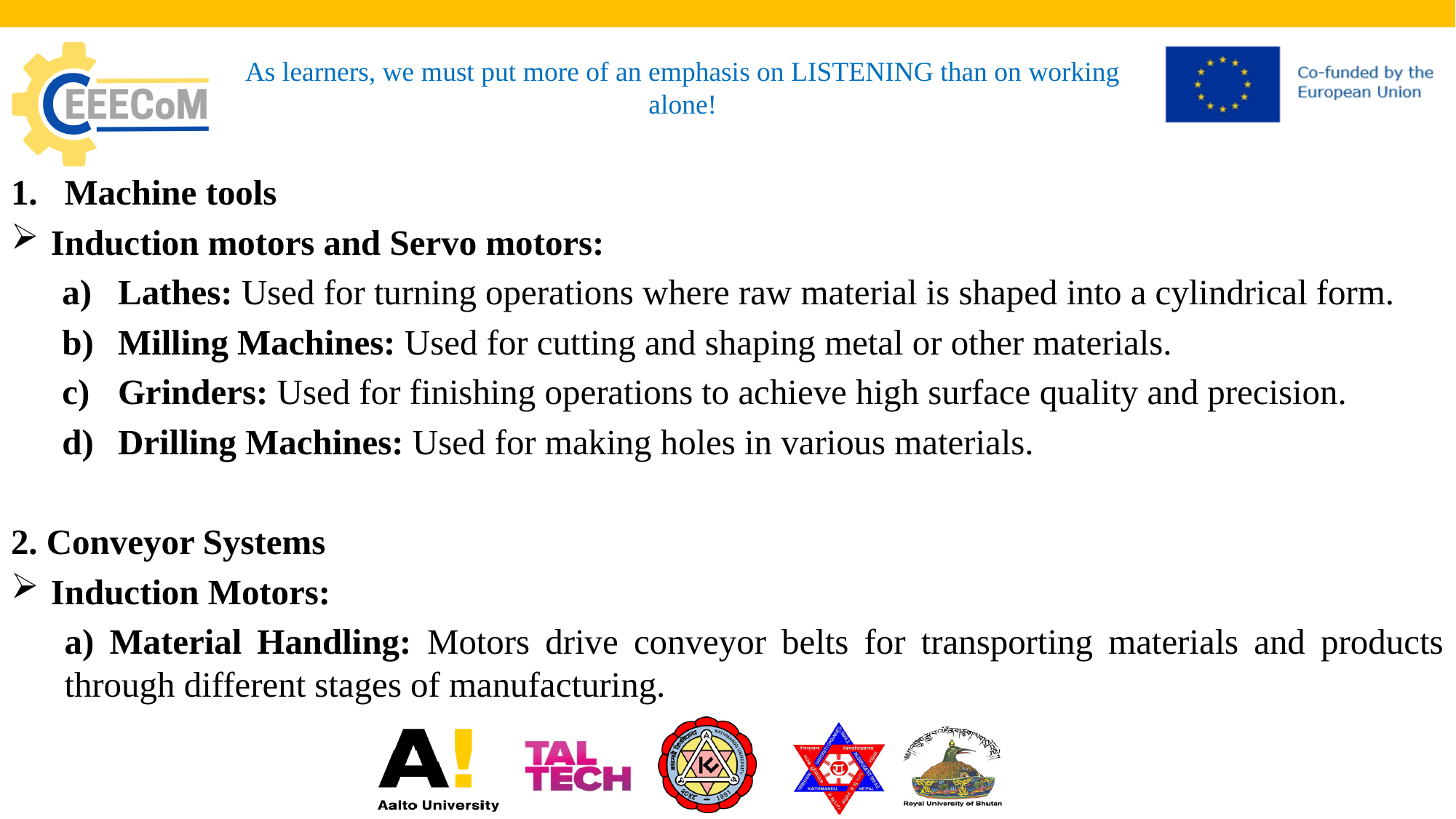

# As learners, we must put more of an emphasis on LISTENING than on working alone!
Machine tools
Induction motors and Servo motors:
Lathes: Used for turning operations where raw material is shaped into a cylindrical form.
Milling Machines: Used for cutting and shaping metal or other materials.
Grinders: Used for finishing operations to achieve high surface quality and precision.
Drilling Machines: Used for making holes in various materials.

2. Conveyor Systems
Induction Motors:
a) Material Handling: Motors drive conveyor belts for transporting materials and products through different stages of manufacturing.